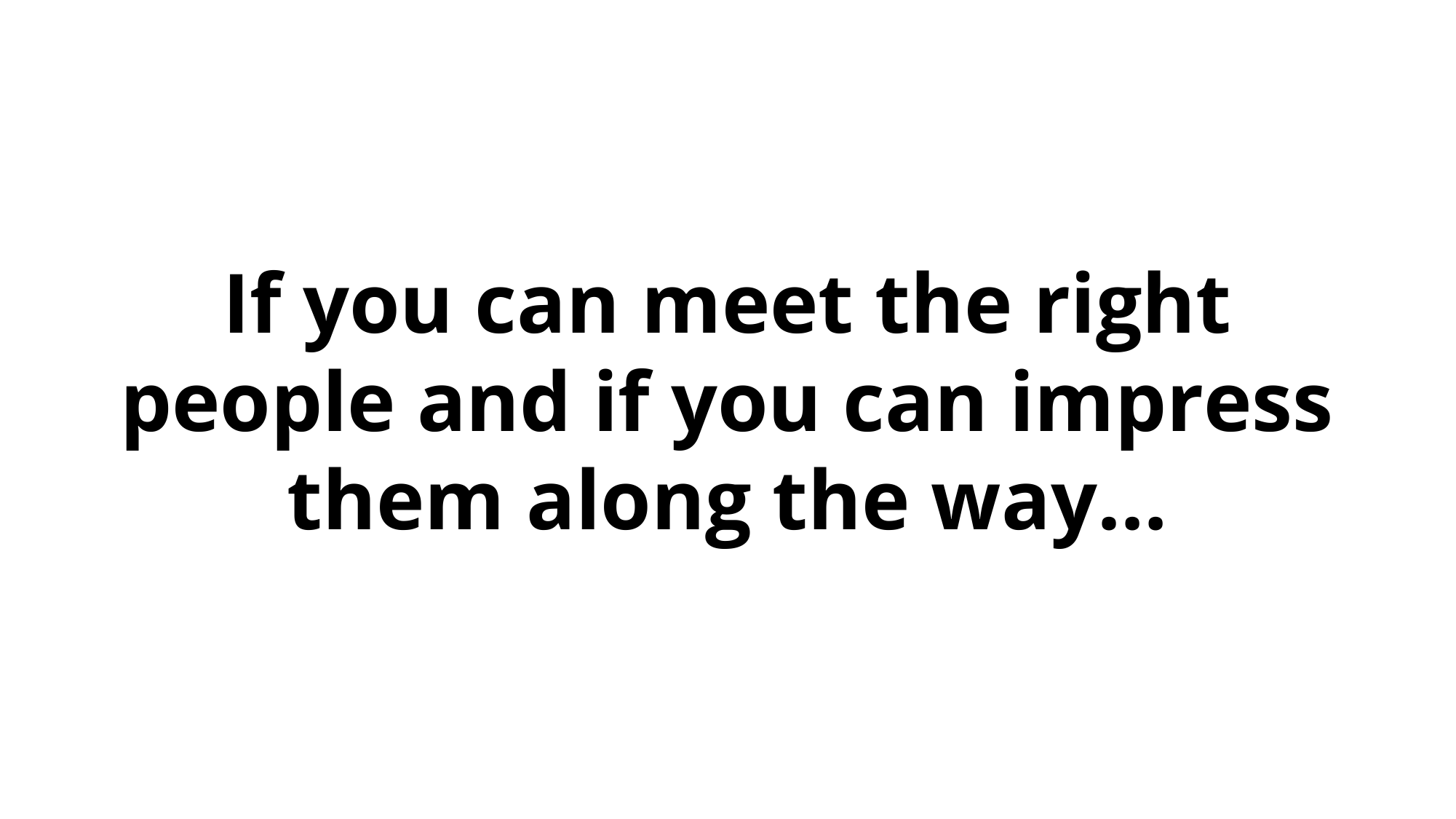

If you can meet the right people and if you can impress them along the way…